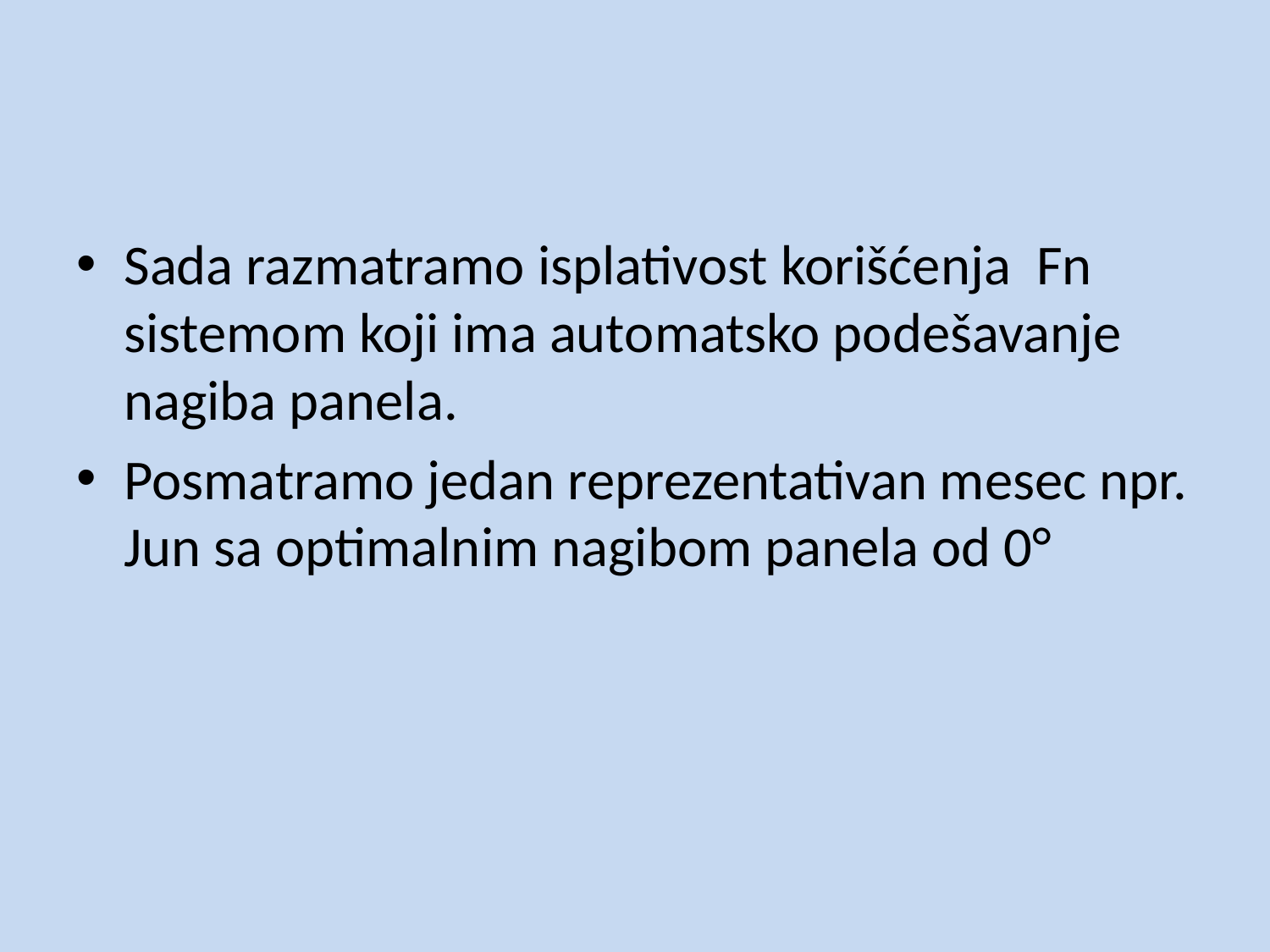

#
Sada razmatramo isplativost korišćenja  Fn sistemom koji ima automatsko podešavanje nagiba panela.
Posmatramo jedan reprezentativan mesec npr. Jun sa optimalnim nagibom panela od 0°